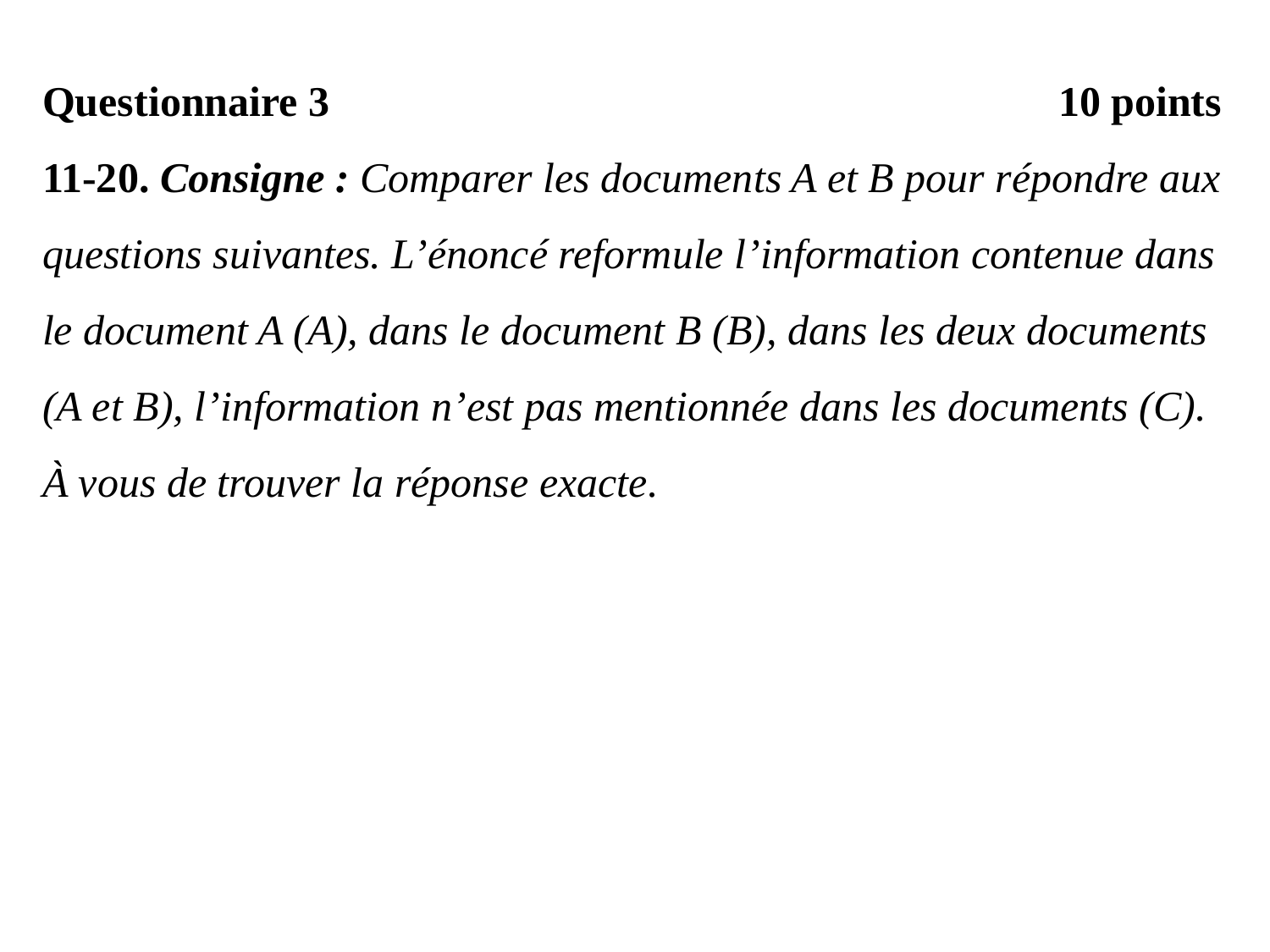

Questionnaire 3						10 points
11-20. Consigne : Comparer les documents A et B pour répondre aux questions suivantes. L’énoncé reformule l’information contenue dans le document A (A), dans le document B (B), dans les deux documents (A et B), l’information n’est pas mentionnée dans les documents (C). À vous de trouver la réponse exacte.